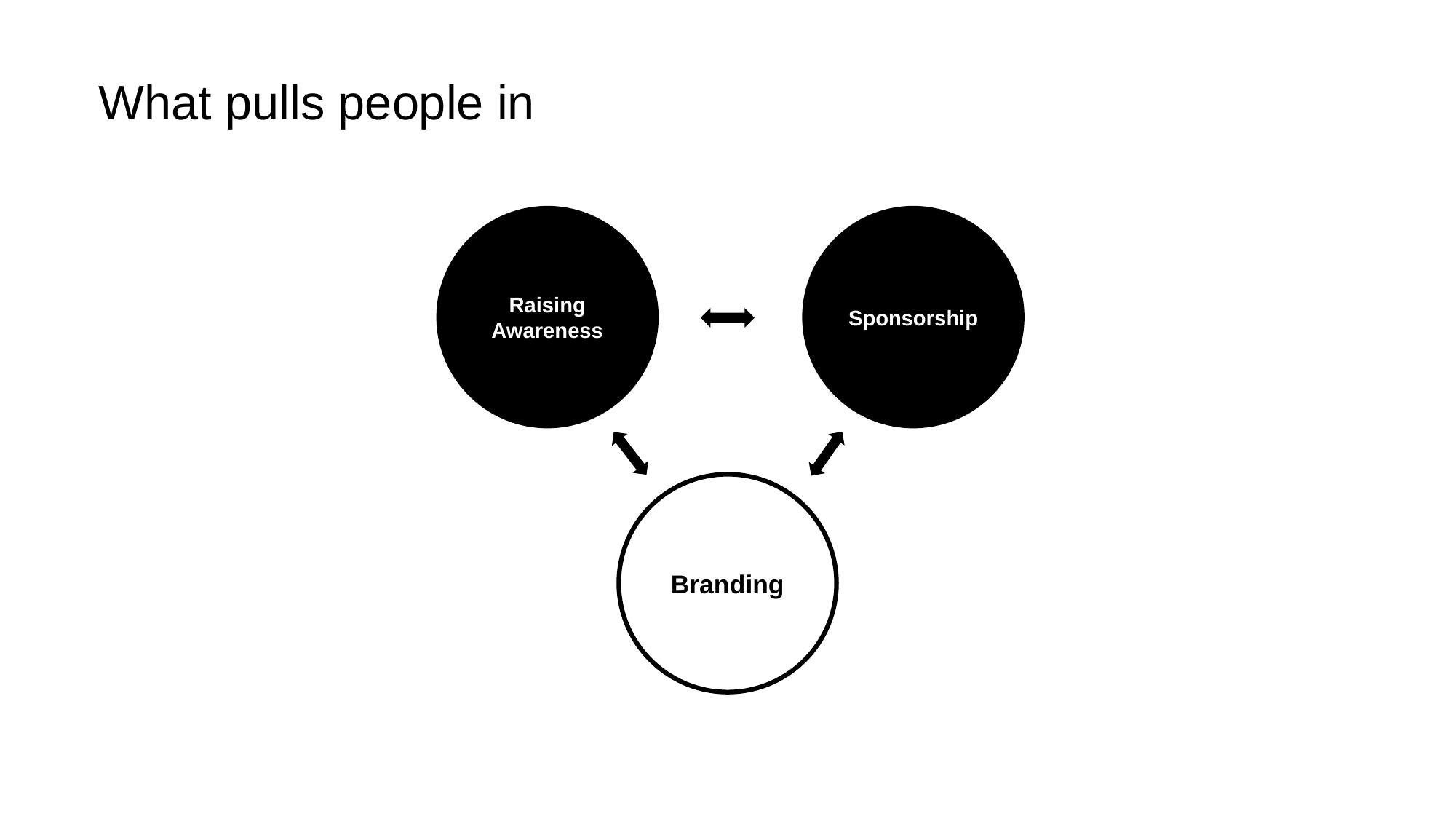

What pulls people in
Raising Awareness
Sponsorship

Branding